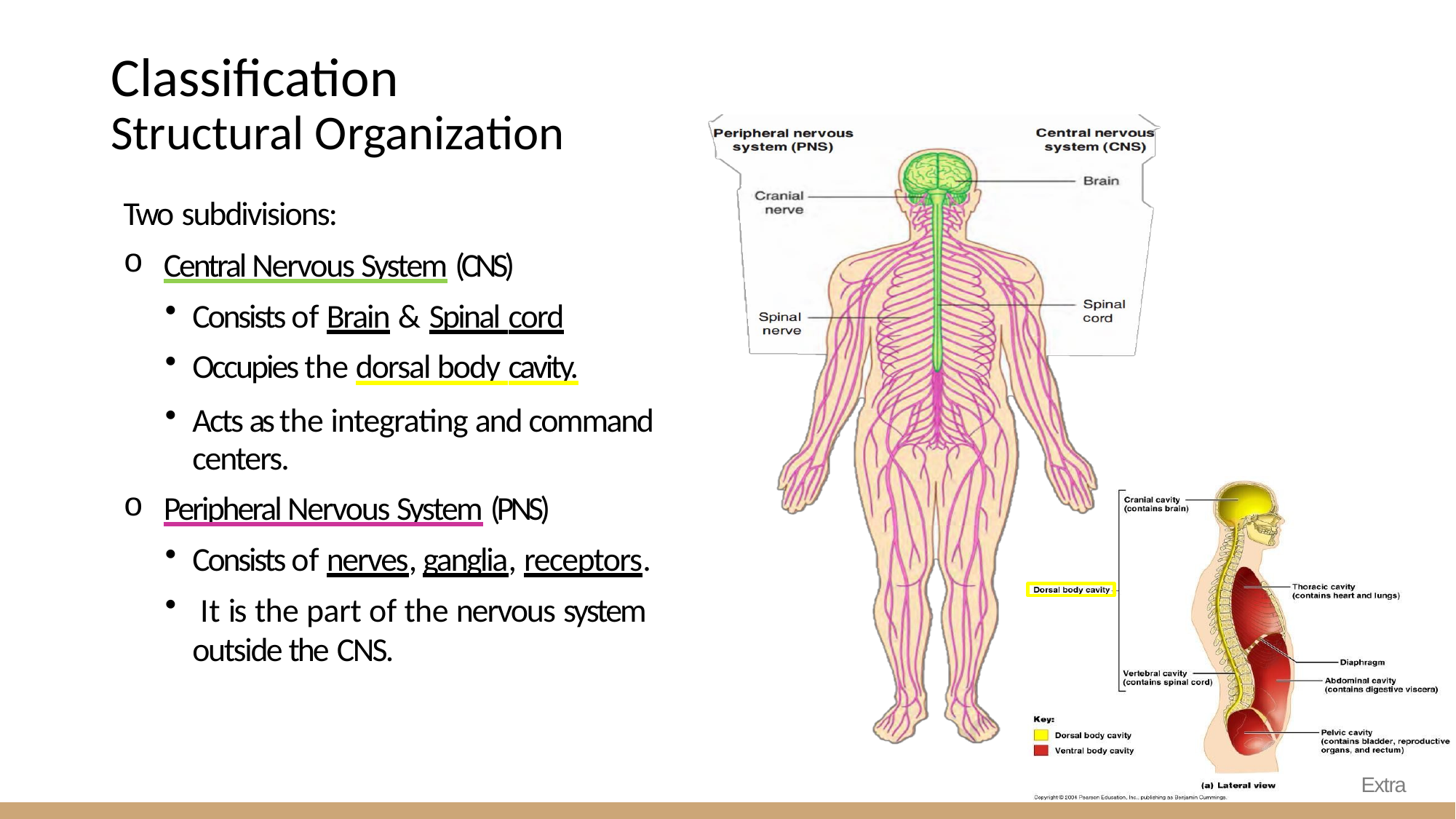

Classification
Structural Organization

Two subdivisions:
Central Nervous System (CNS)
Consists of Brain & Spinal cord
Occupies the dorsal body cavity.
Acts as the integrating and command  centers.
Peripheral Nervous System (PNS)
Consists of nerves, ganglia, receptors.
It is the part of the nervous system
outside the CNS.

Extra